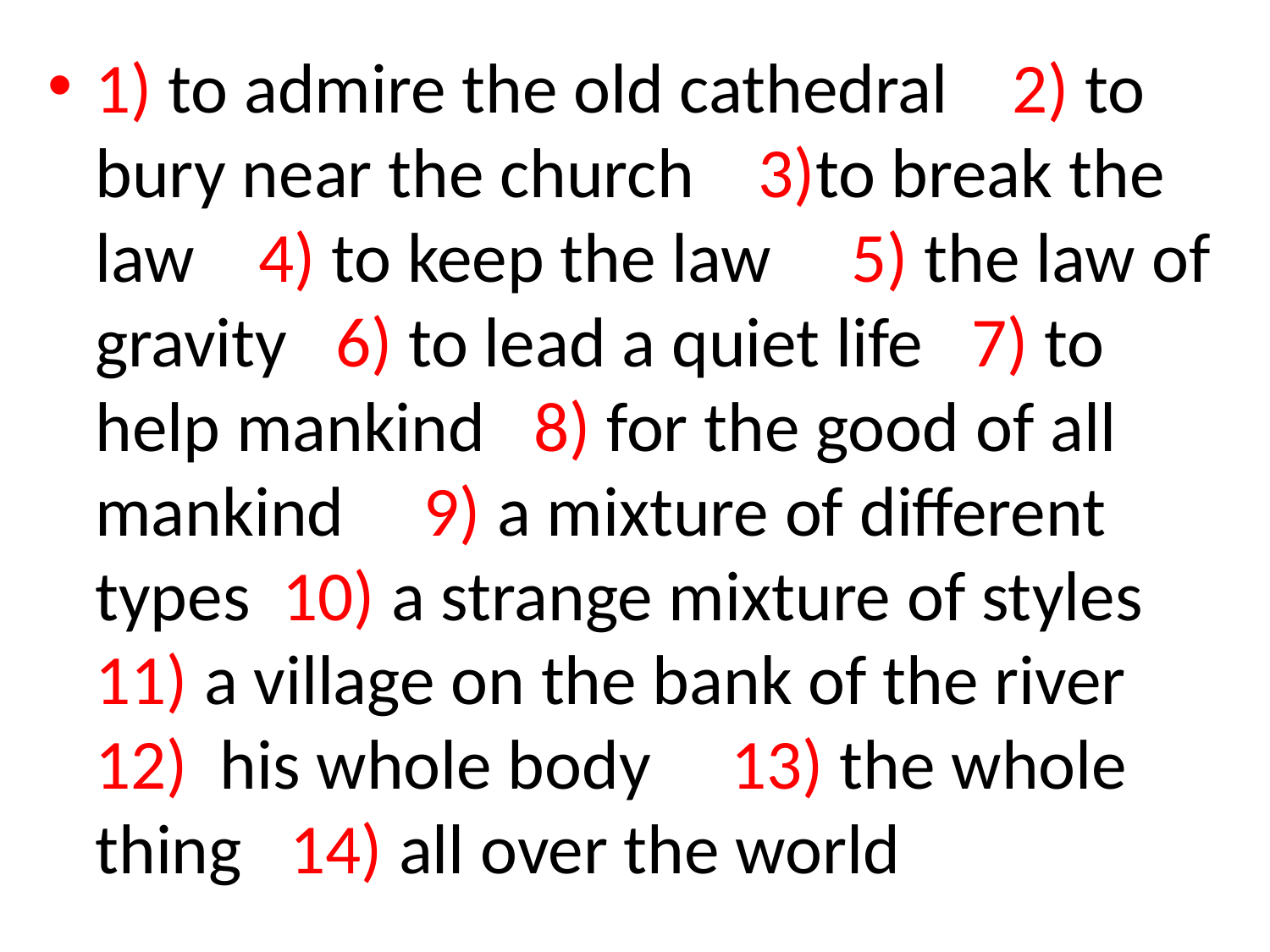

1) to admire the old cathedral    2) to bury near the church    3)to break the law    4) to keep the law     5) the law of gravity   6) to lead a quiet life   7) to help mankind   8) for the good of all mankind     9) a mixture of different types  10) a strange mixture of styles    11) a village on the bank of the river    12)  his whole body     13) the whole thing   14) all over the world
#